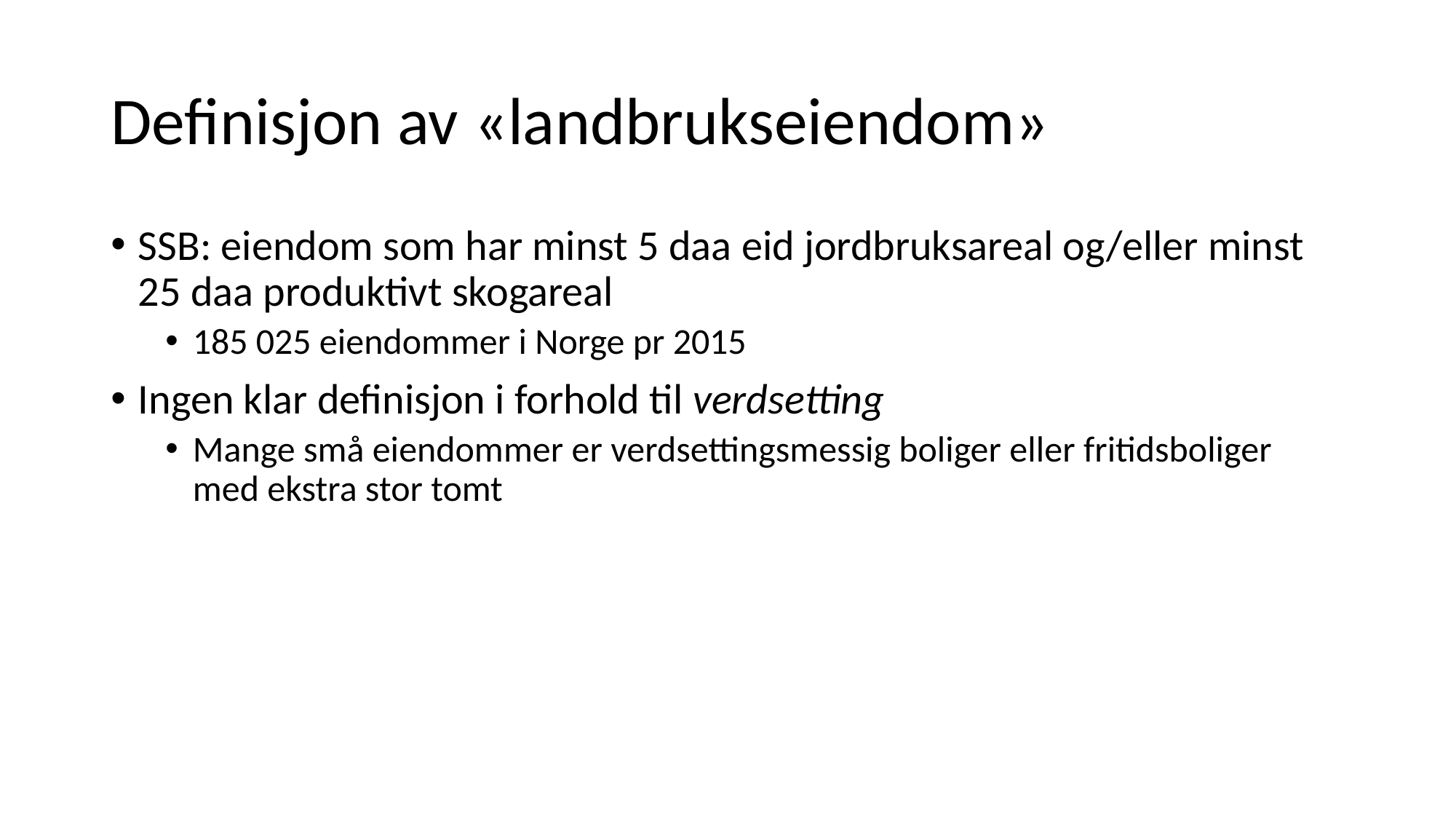

# Definisjon av «landbrukseiendom»
SSB: eiendom som har minst 5 daa eid jordbruksareal og/eller minst 25 daa produktivt skogareal
185 025 eiendommer i Norge pr 2015
Ingen klar definisjon i forhold til verdsetting
Mange små eiendommer er verdsettingsmessig boliger eller fritidsboliger med ekstra stor tomt